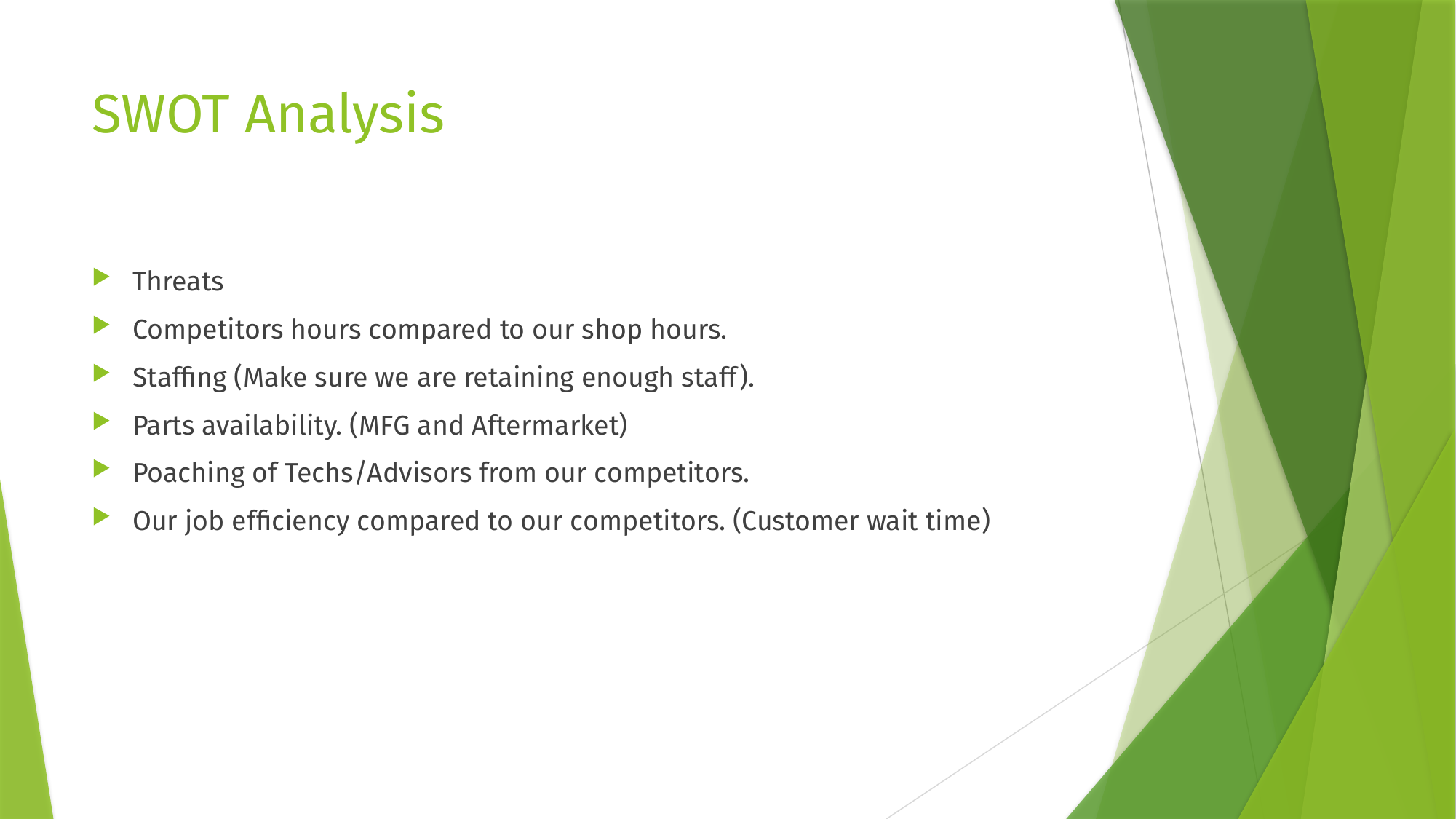

# SWOT Analysis
Threats
Competitors hours compared to our shop hours.
Staffing (Make sure we are retaining enough staff).
Parts availability. (MFG and Aftermarket)
Poaching of Techs/Advisors from our competitors.
Our job efficiency compared to our competitors. (Customer wait time)